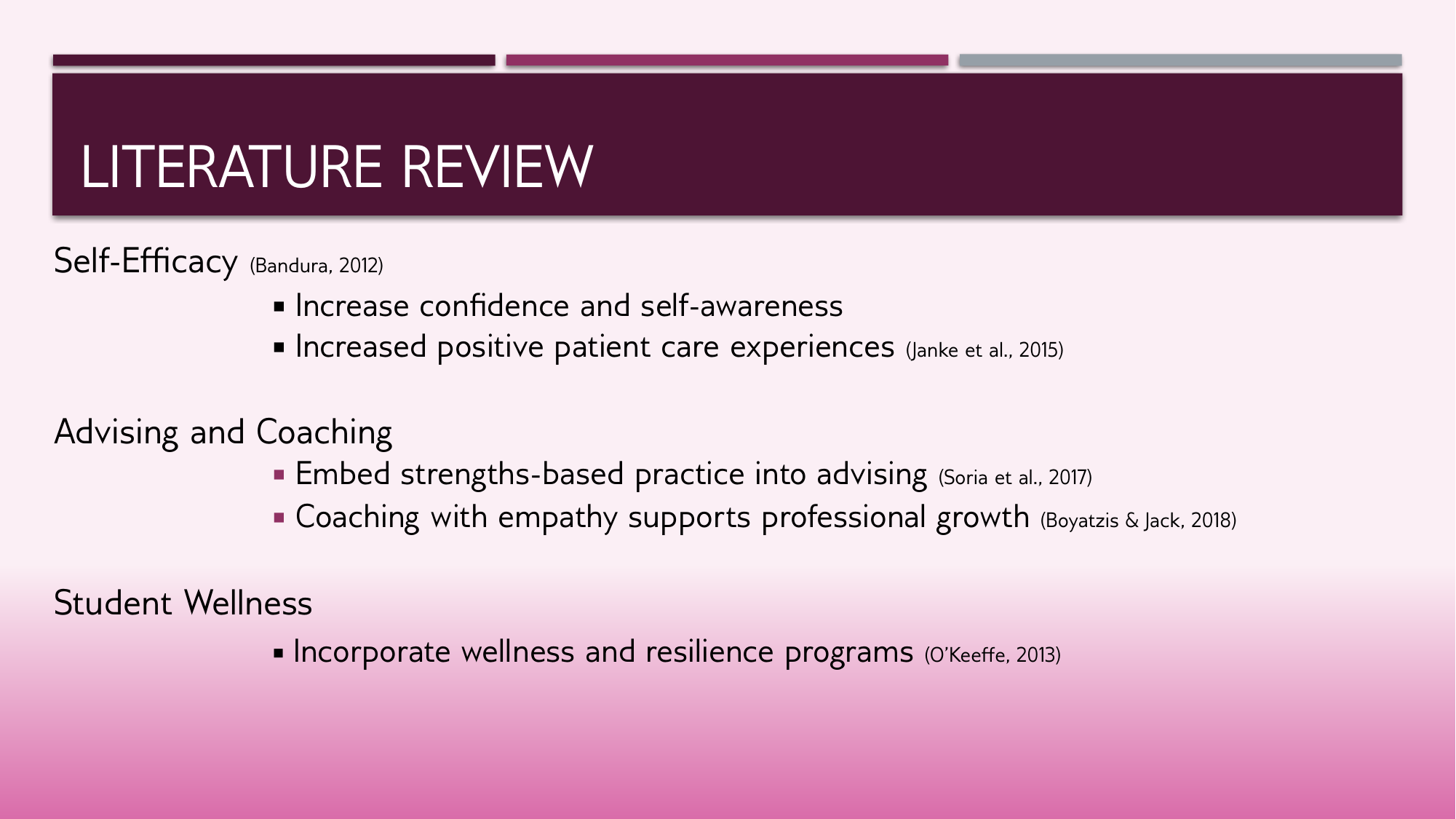

# Literature review
Self-Efficacy (Bandura, 2012)
		▪ Increase confidence and self-awareness
		▪ Increased positive patient care experiences (Janke et al., 2015)

Advising and Coaching
		▪ Embed strengths-based practice into advising (Soria et al., 2017)
		▪ Coaching with empathy supports professional growth (Boyatzis & Jack, 2018)

Student Wellness
		▪ Incorporate wellness and resilience programs (O’Keeffe, 2013)